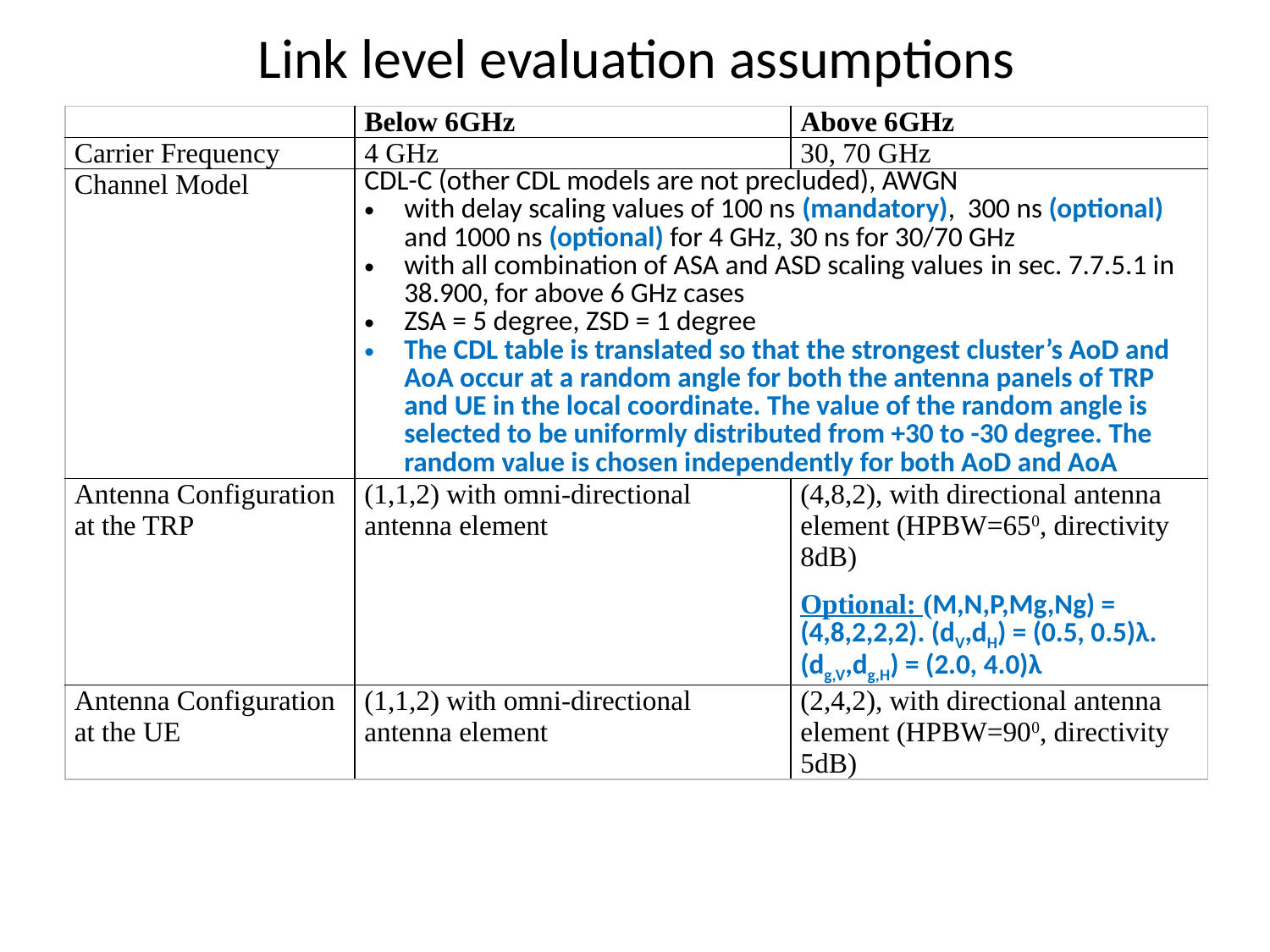

# Link level evaluation assumptions
|  | Below 6GHz | Above 6GHz |
| --- | --- | --- |
| Carrier Frequency | 4 GHz | 30, 70 GHz |
| Channel Model | CDL-C (other CDL models are not precluded), AWGN with delay scaling values of 100 ns (mandatory), 300 ns (optional) and 1000 ns (optional) for 4 GHz, 30 ns for 30/70 GHz with all combination of ASA and ASD scaling values in sec. 7.7.5.1 in 38.900, for above 6 GHz cases ZSA = 5 degree, ZSD = 1 degree The CDL table is translated so that the strongest cluster’s AoD and AoA occur at a random angle for both the antenna panels of TRP and UE in the local coordinate. The value of the random angle is selected to be uniformly distributed from +30 to -30 degree. The random value is chosen independently for both AoD and AoA |  |
| Antenna Configuration at the TRP | (1,1,2) with omni-directional antenna element | (4,8,2), with directional antenna element (HPBW=650, directivity 8dB) Optional: (M,N,P,Mg,Ng) = (4,8,2,2,2). (dV,dH) = (0.5, 0.5)λ. (dg,V,dg,H) = (2.0, 4.0)λ |
| Antenna Configuration at the UE | (1,1,2) with omni-directional antenna element | (2,4,2), with directional antenna element (HPBW=900, directivity 5dB) |